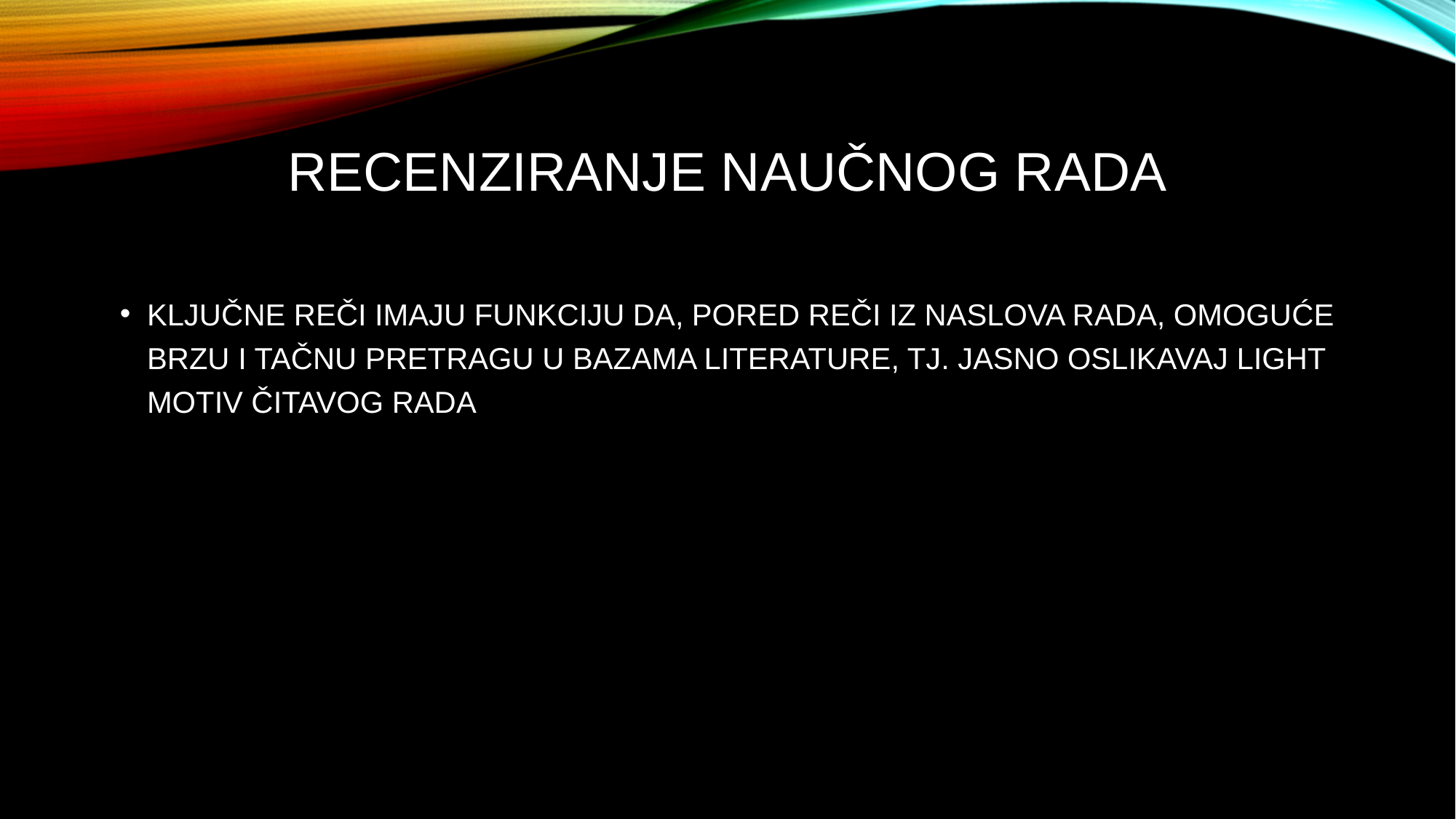

RECENZIRANJE NAUČNOG RADA
Ključne reči imaju funkciju da, pored reči iz naslova rada, omoguće brzu i tačnu pretragu u bazama literature, TJ. JASNO OSLIKAVAJ LIGHT MOTIV ČITAVOG RADA